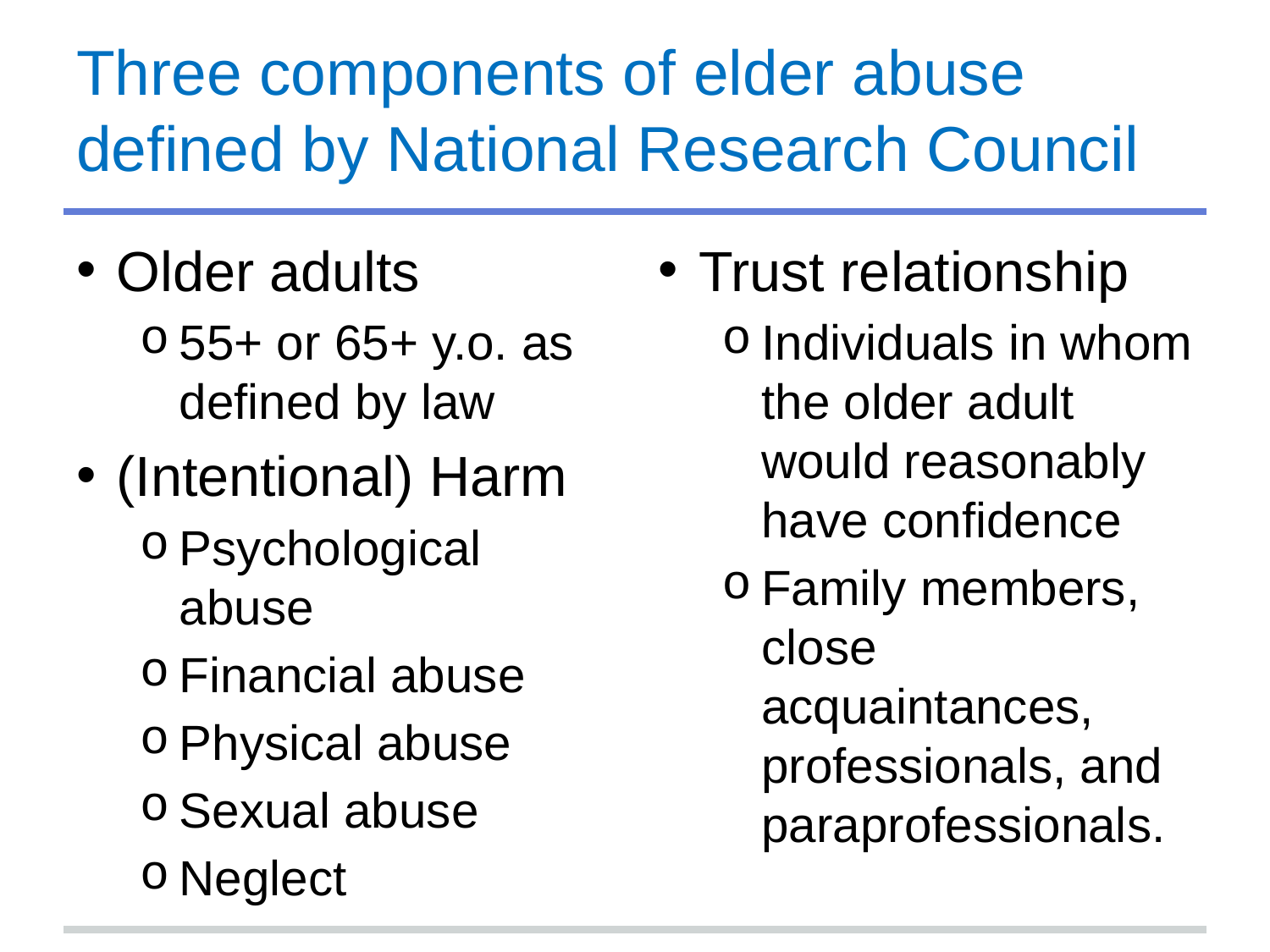

# Three components of elder abuse defined by National Research Council
Older adults
55+ or 65+ y.o. as defined by law
(Intentional) Harm
Psychological abuse
Financial abuse
Physical abuse
Sexual abuse
Neglect
Trust relationship
Individuals in whom the older adult would reasonably have confidence
Family members, close acquaintances, professionals, and paraprofessionals.